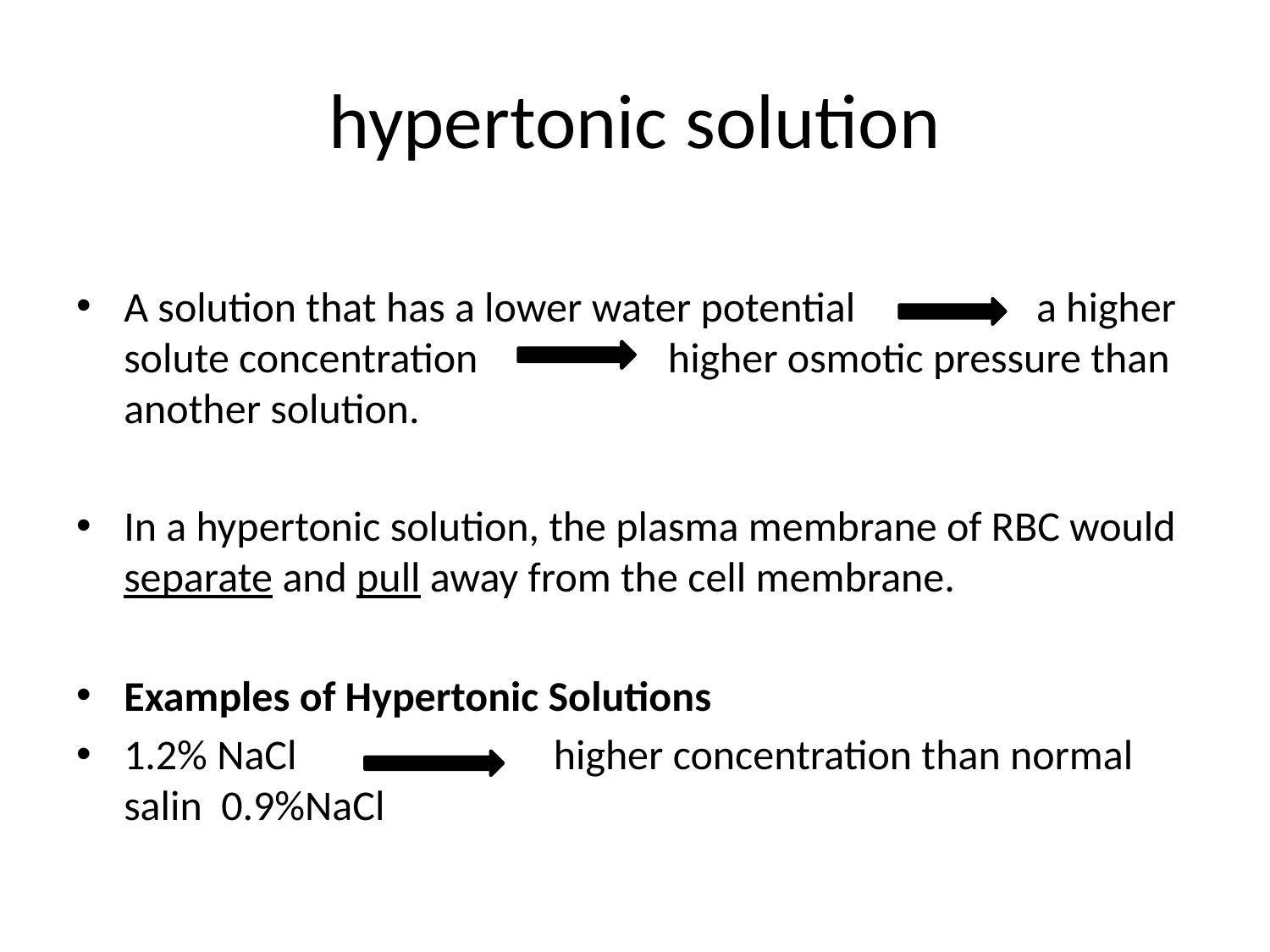

# hypertonic solution

A solution that has a lower water potential                   a higher solute concentration                    higher osmotic pressure than another solution.

In a hypertonic solution, the plasma membrane of RBC would separate and pull away from the cell membrane.

Examples of Hypertonic Solutions
1.2% NaCl                           higher concentration than normal salin  0.9%NaCl